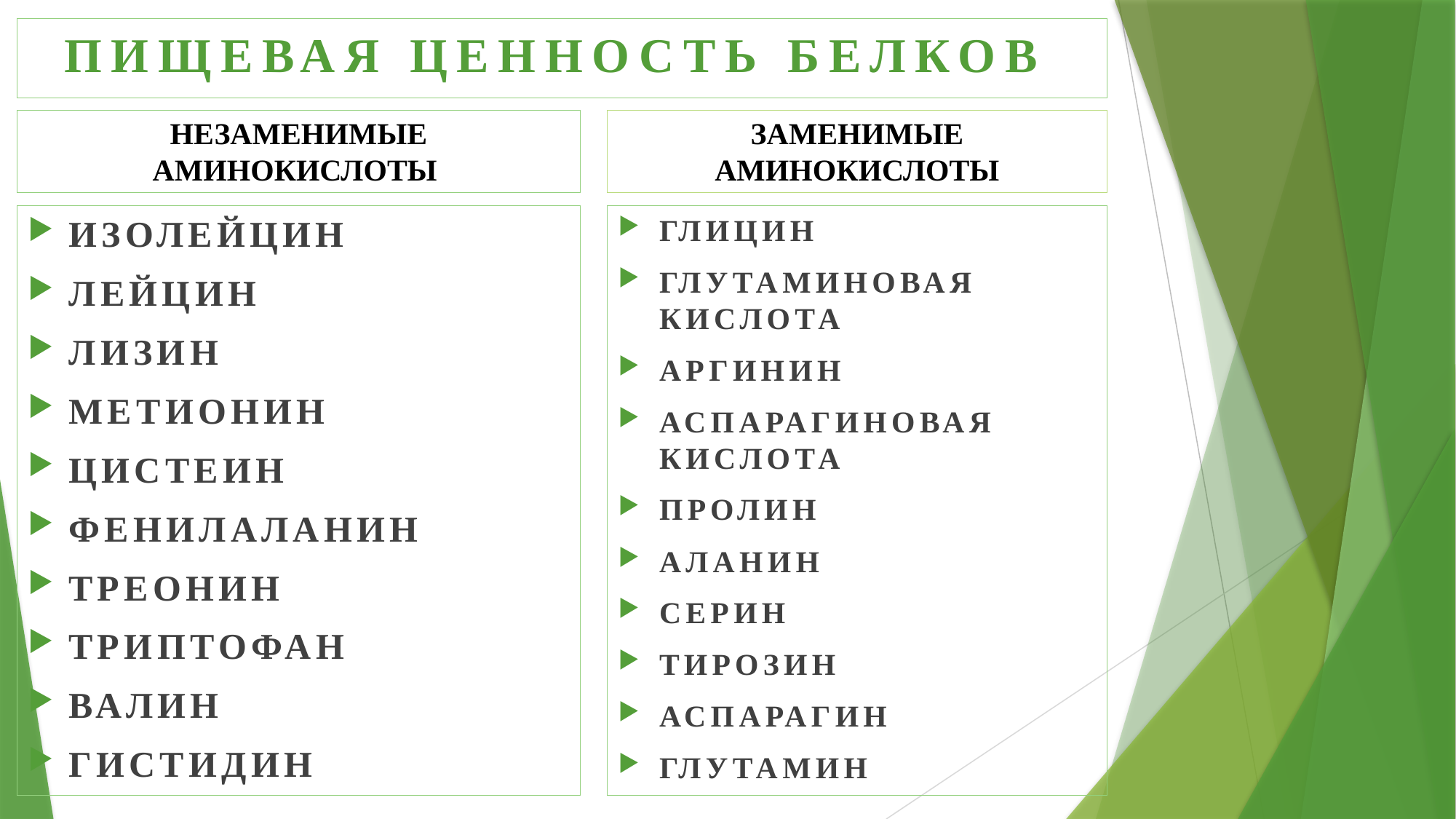

# ПИЩЕВАЯ ЦЕННОСТЬ БЕЛКОВ
НЕЗАМЕНИМЫЕ АМИНОКИСЛОТЫ
ЗАМЕНИМЫЕ АМИНОКИСЛОТЫ
ИЗОЛЕЙЦИН
ЛЕЙЦИН
ЛИЗИН
МЕТИОНИН
ЦИСТЕИН
ФЕНИЛАЛАНИН
ТРЕОНИН
ТРИПТОФАН
ВАЛИН
ГИСТИДИН
ГЛИЦИН
ГЛУТАМИНОВАЯ КИСЛОТА
АРГИНИН
АСПАРАГИНОВАЯ КИСЛОТА
ПРОЛИН
АЛАНИН
СЕРИН
ТИРОЗИН
АСПАРАГИН
ГЛУТАМИН